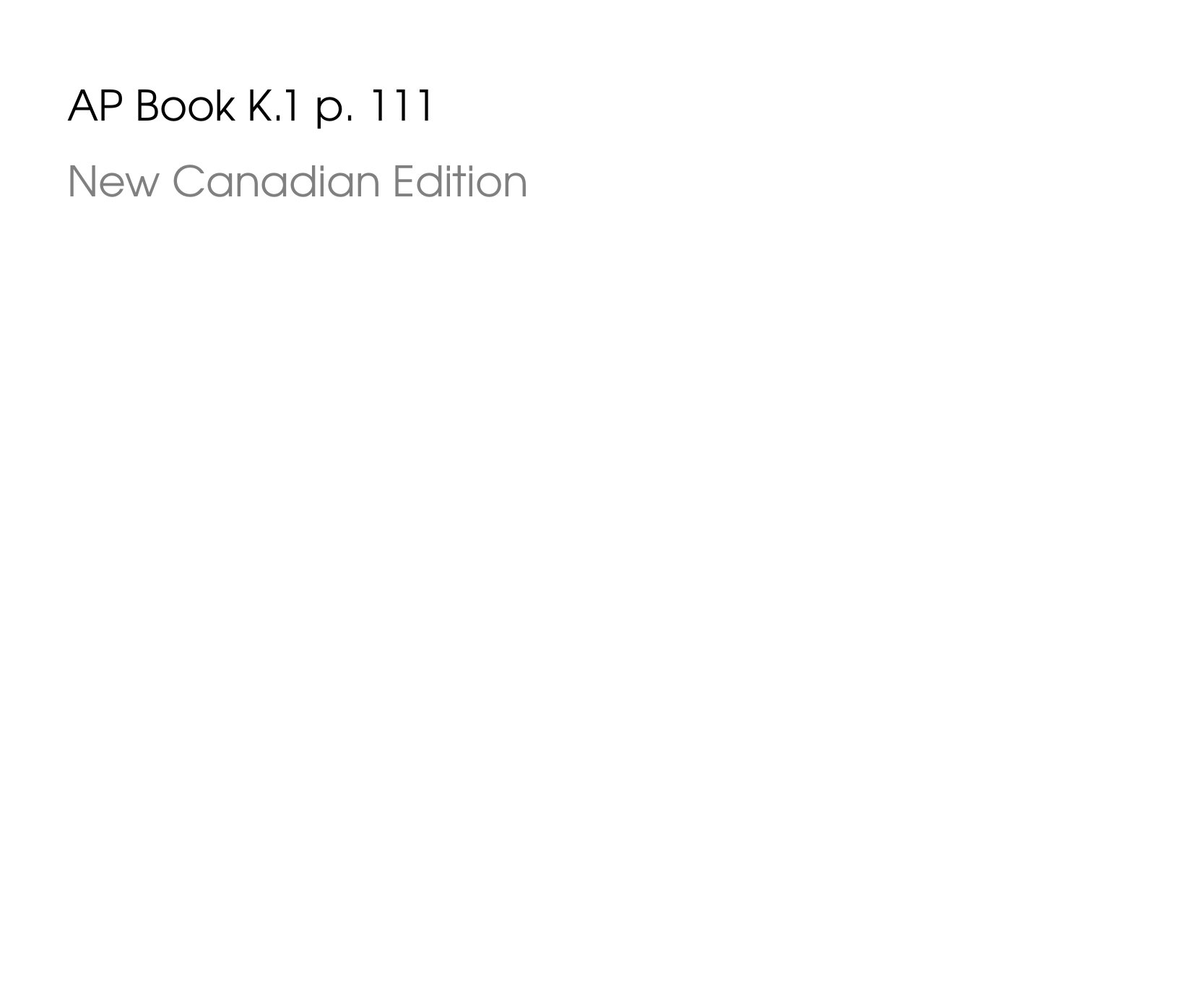

AP Book K.1 p. 111
New Canadian Edition